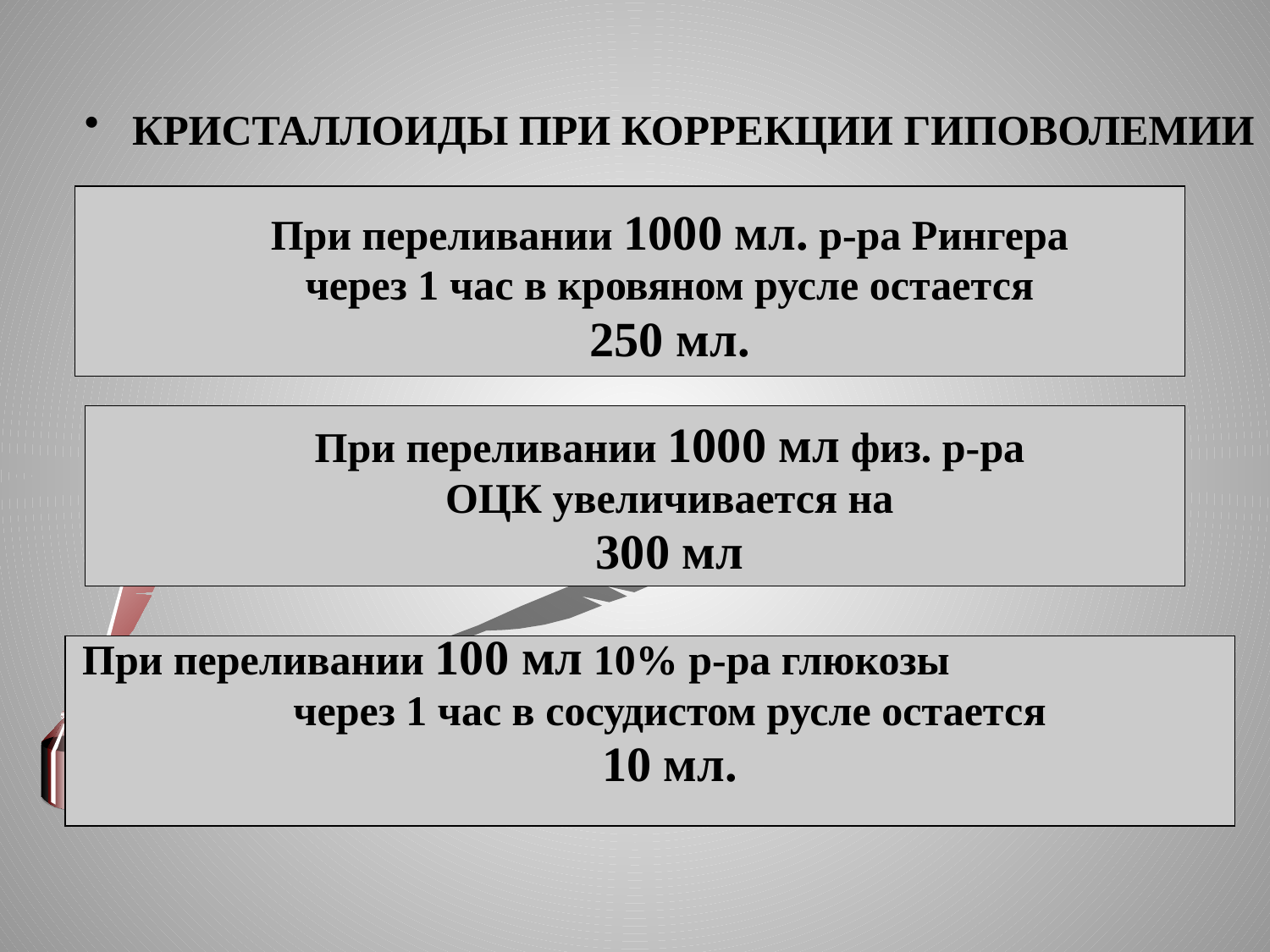

#
КРИСТАЛЛОИДЫ ПРИ КОРРЕКЦИИ ГИПОВОЛЕМИИ

При переливании 1000 мл. р-ра Рингера
через 1 час в кровяном русле остается
250 мл.

При переливании 1000 мл физ. р-ра
ОЦК увеличивается на
300 мл

При переливании 100 мл 10% р-ра глюкозы
через 1 час в сосудистом русле остается
10 мл.